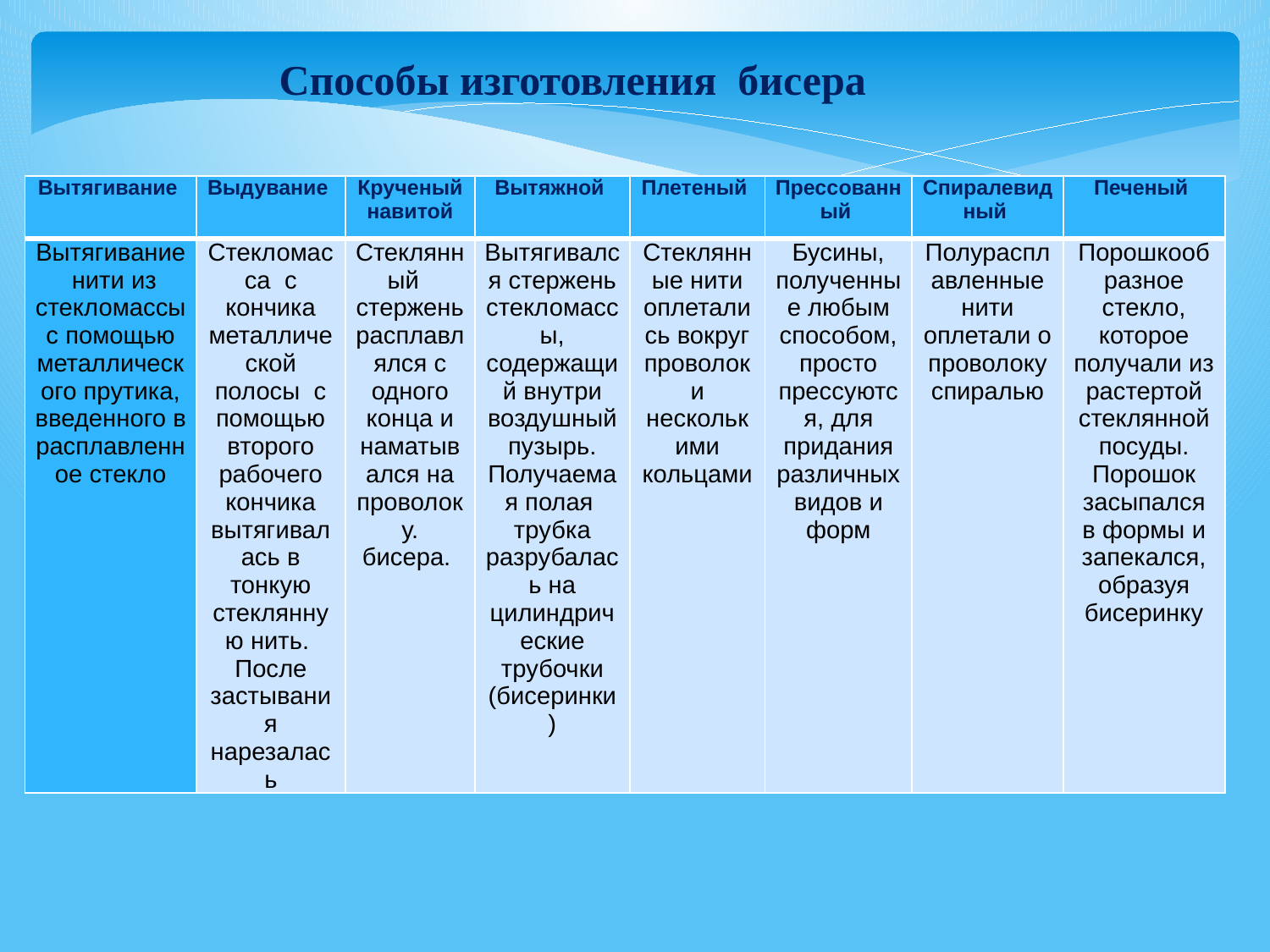

Способы изготовления  бисера

| Вытягивание | Выдувание | Крученый навитой | Вытяжной | Плетеный | Прессованный | Спиралевидный | Печеный |
| --- | --- | --- | --- | --- | --- | --- | --- |
| Вытягивание нити из стекломассы с помощью металлического прутика, введенного в расплавленное стекло | Стекломасса с кончика металлической полосы с помощью второго рабочего кончика вытягивалась в тонкую стеклянную нить. После застывания нарезалась | Стеклянный стержень расплавлялся с одного конца и наматывался на проволоку. бисера. | Вытягивался стержень стекломассы, содержащий внутри воздушный пузырь. Получаемая полая трубка разрубалась на цилиндрические трубочки (бисеринки) | Стеклянные нити оплетались вокруг проволоки несколькими кольцами | Бусины, полученные любым способом, просто прессуются, для придания различных видов и форм | Полурасплавленные нити оплетали о проволоку спиралью | Порошкообразное стекло, которое получали из растертой стеклянной посуды. Порошок засыпался в формы и запекался, образуя бисеринку |